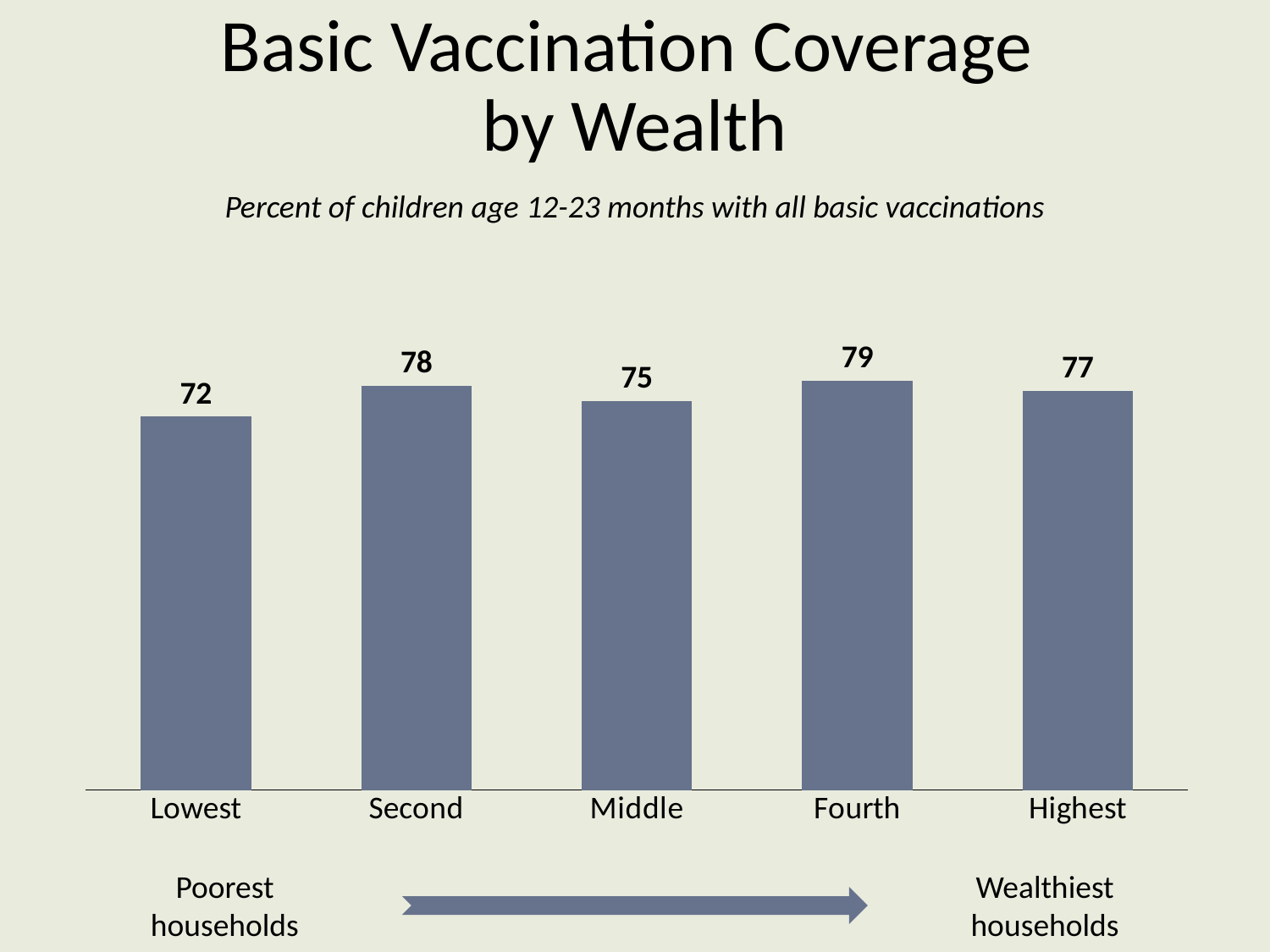

# Basic Vaccination Coverage by Wealth
Percent of children age 12-23 months with all basic vaccinations

### Chart

| Category | Column1 |
|---|---|
| Lowest | 72.0 |
| Second | 78.0 |
| Middle | 75.0 |
| Fourth | 79.0 |
| Highest | 77.0 |
Poorest households
Wealthiest households